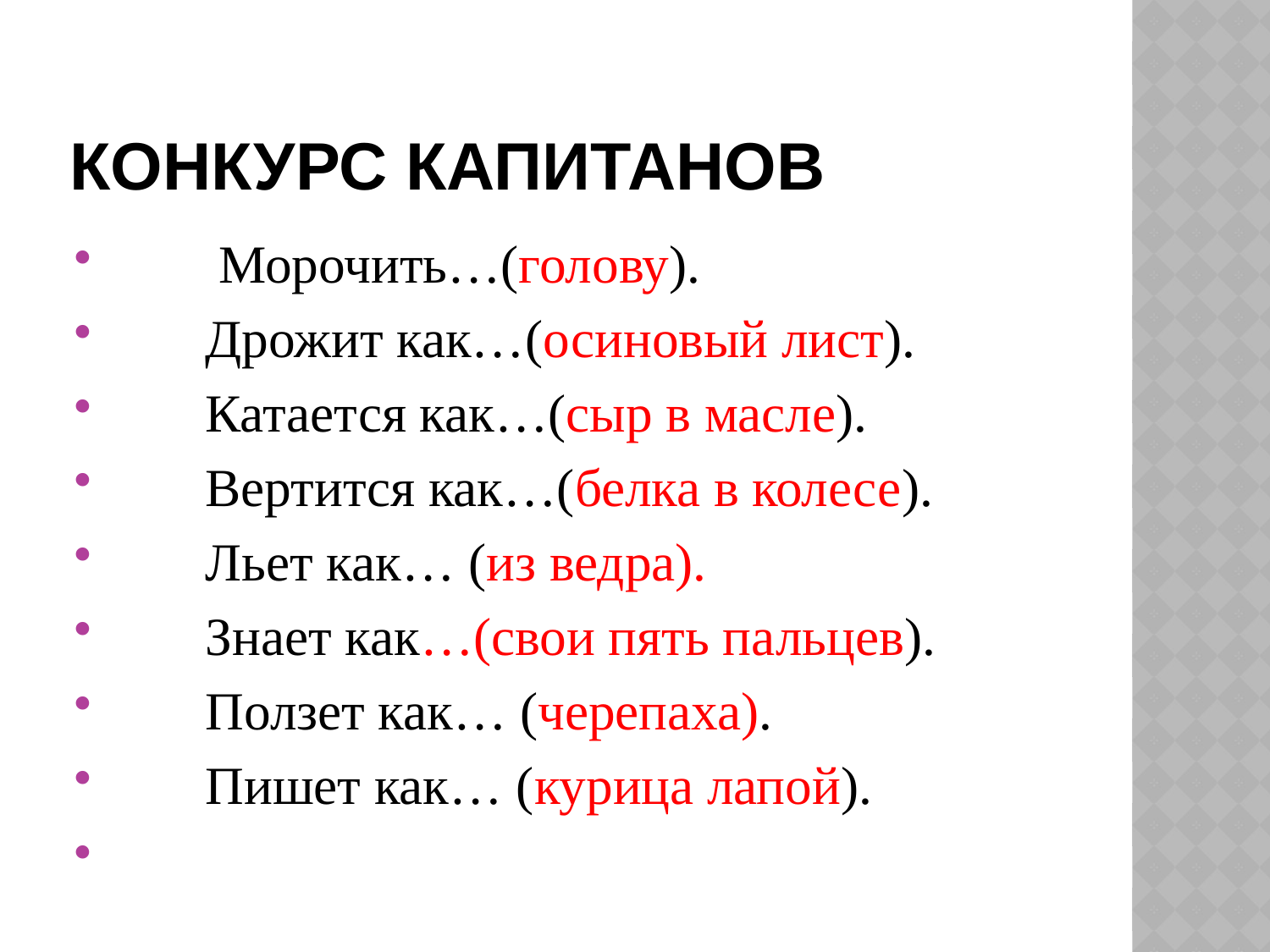

# Конкурс капитанов
        Морочить…(голову).
       Дрожит как…(осиновый лист).
       Катается как…(сыр в масле).
       Вертится как…(белка в колесе).
       Льет как… (из ведра).
       Знает как…(свои пять пальцев).
       Ползет как… (черепаха).
       Пишет как… (курица лапой).